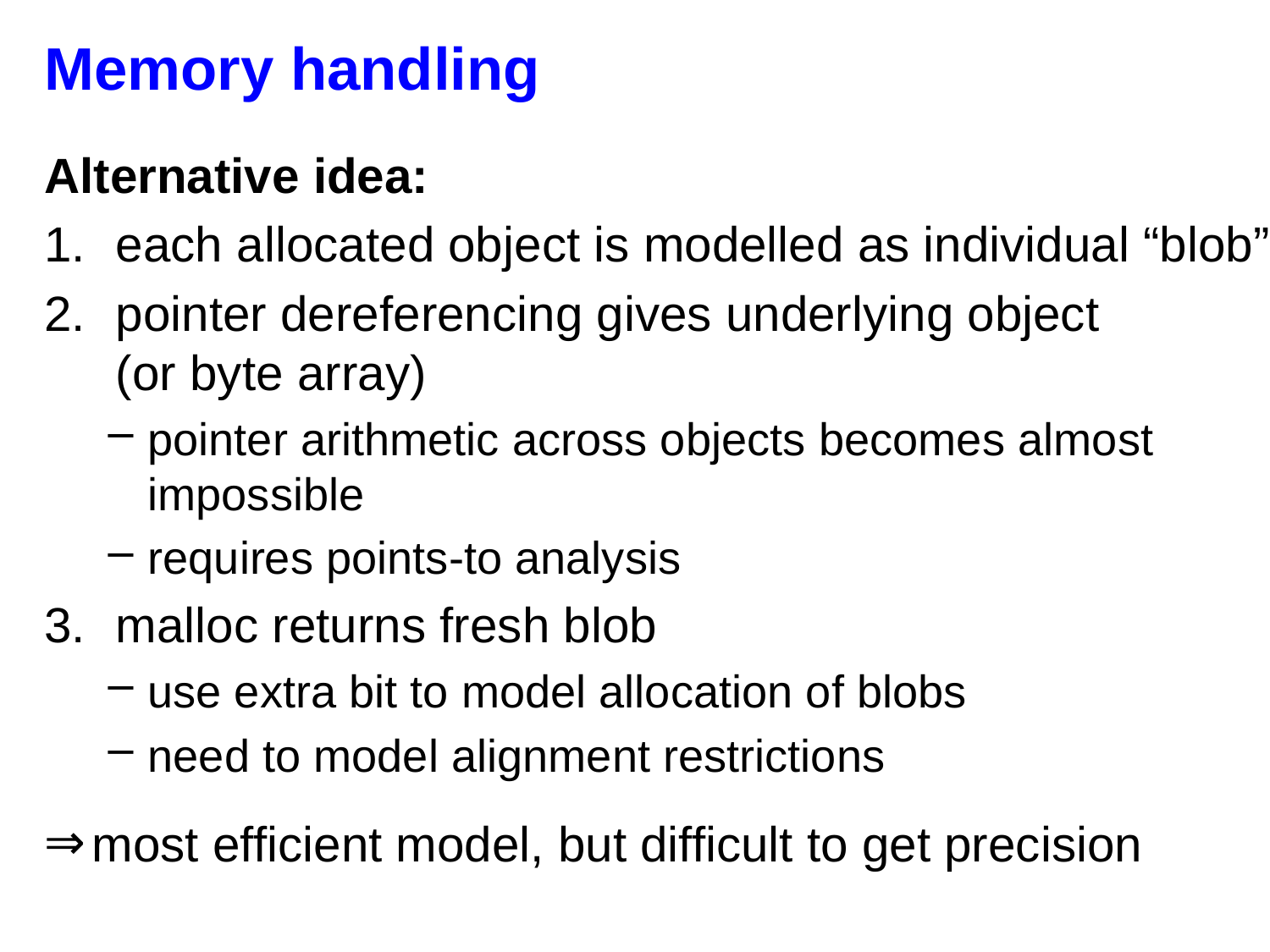

# Memory handling
Alternative idea:
each allocated object is modelled as individual “blob”
pointer dereferencing gives underlying object
(or byte array)
pointer arithmetic across objects becomes almost impossible
requires points-to analysis
malloc returns fresh blob
use extra bit to model allocation of blobs
need to model alignment restrictions
most efficient model, but difficult to get precision